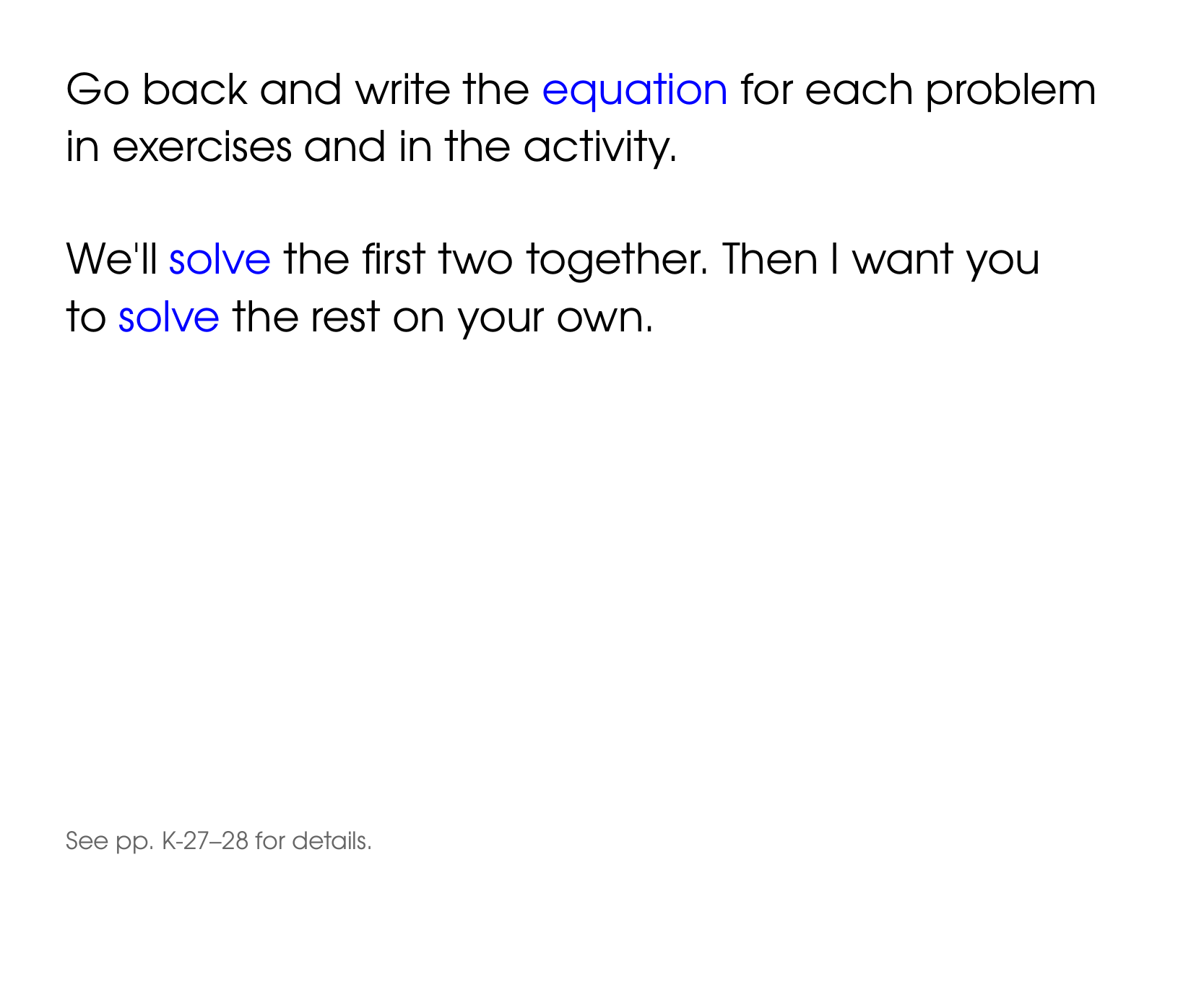

Go back and write the equation for each problem in exercises and in the activity.
We'll solve the first two together. Then I want you to solve the rest on your own.
See pp. K-27–28 for details.